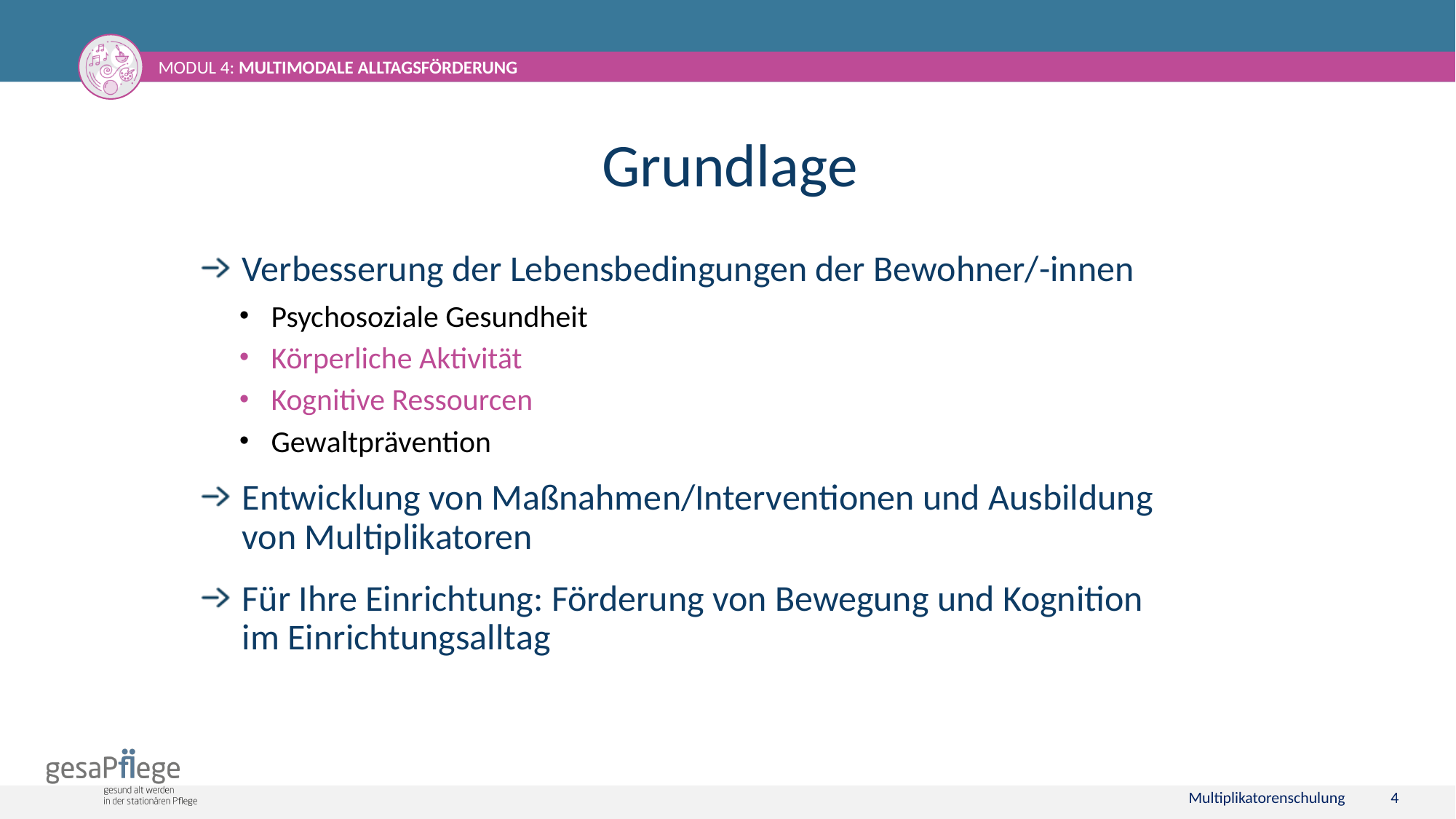

# Grundlage
Verbesserung der Lebensbedingungen der Bewohner/-innen
Psychosoziale Gesundheit
Körperliche Aktivität
Kognitive Ressourcen
Gewaltprävention
Entwicklung von Maßnahmen/Interventionen und Ausbildung
von Multiplikatoren
Für Ihre Einrichtung: Förderung von Bewegung und Kognition
im Einrichtungsalltag
Multiplikatorenschulung
4